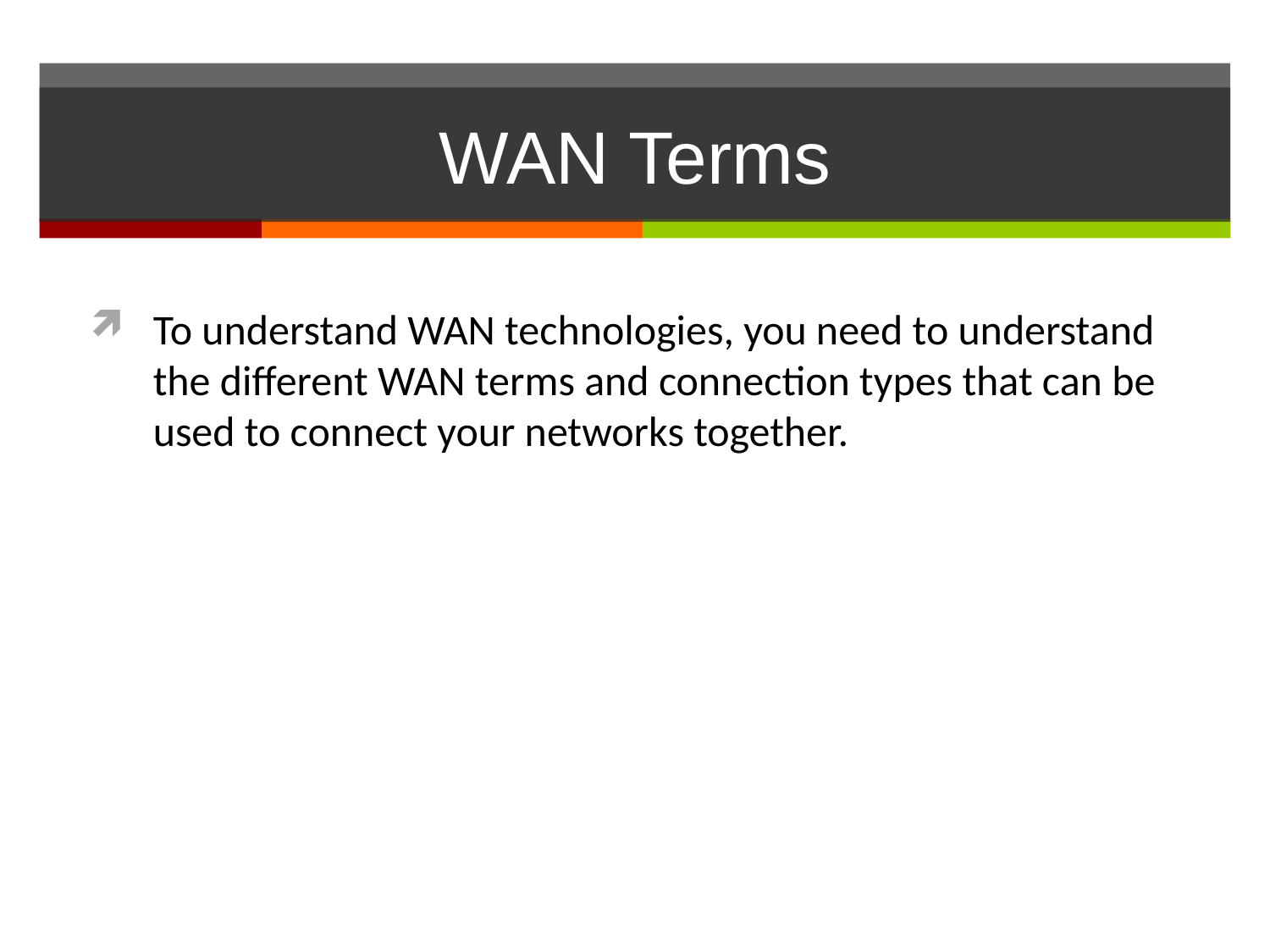

# WAN Terms
To understand WAN technologies, you need to understand the different WAN terms and connection types that can be used to connect your networks together.